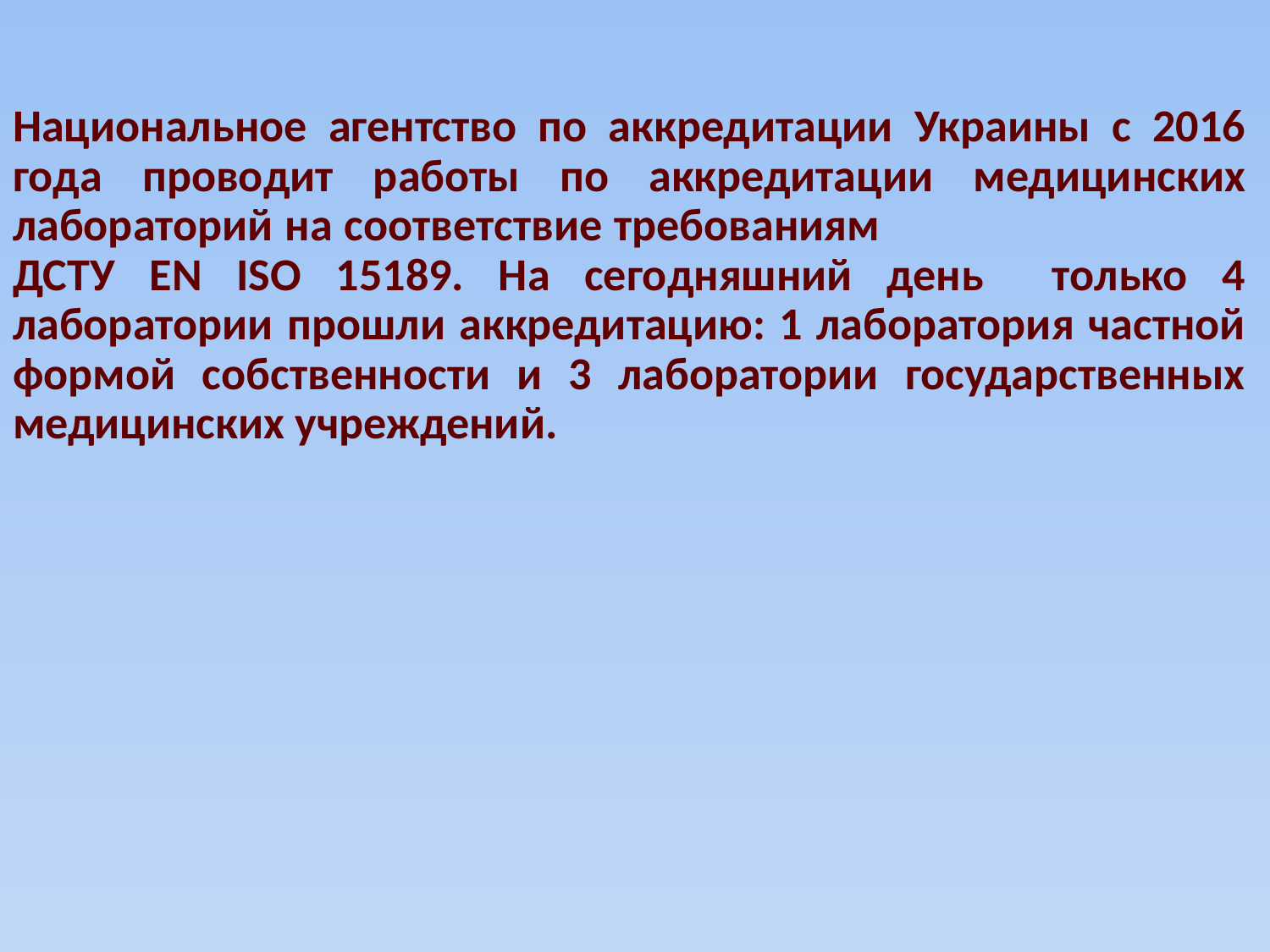

Национальное агентство по аккредитации Украины с 2016 года проводит работы по аккредитации медицинских лабораторий на соответствие требованиям                                ДСТУ EN ISO 15189. На сегодняшний день  только 4 лаборатории прошли аккредитацию: 1 лаборатория частной формой собственности и 3 лаборатории государственных медицинских учреждений.